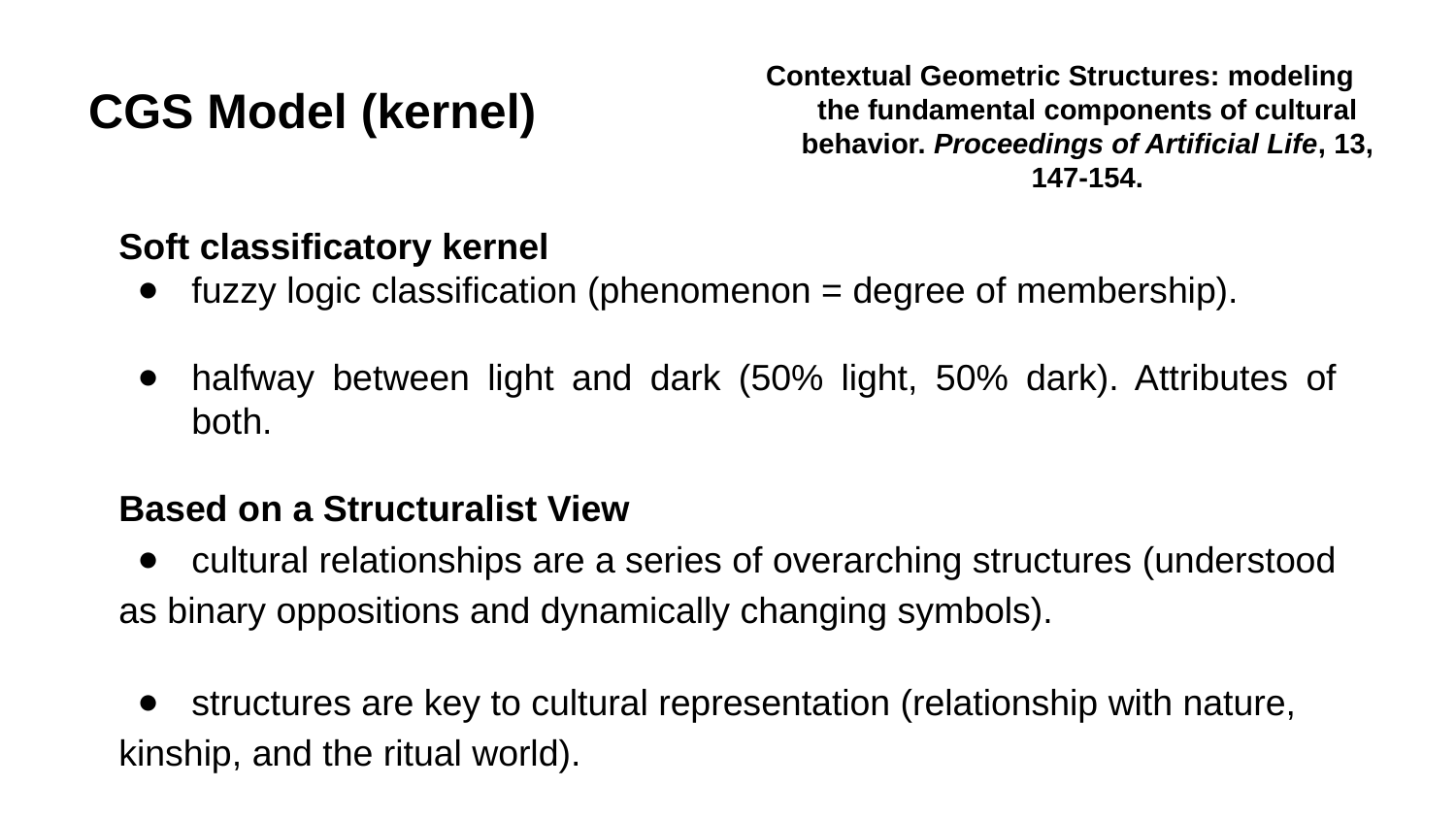

Contextual Geometric Structures: modeling the fundamental components of cultural behavior. Proceedings of Artificial Life, 13, 147-154.
CGS Model (kernel)

Soft classificatory kernel
fuzzy logic classification (phenomenon = degree of membership).

halfway between light and dark (50% light, 50% dark). Attributes of both.

Based on a Structuralist View
cultural relationships are a series of overarching structures (understood
as binary oppositions and dynamically changing symbols).

structures are key to cultural representation (relationship with nature,
kinship, and the ritual world).